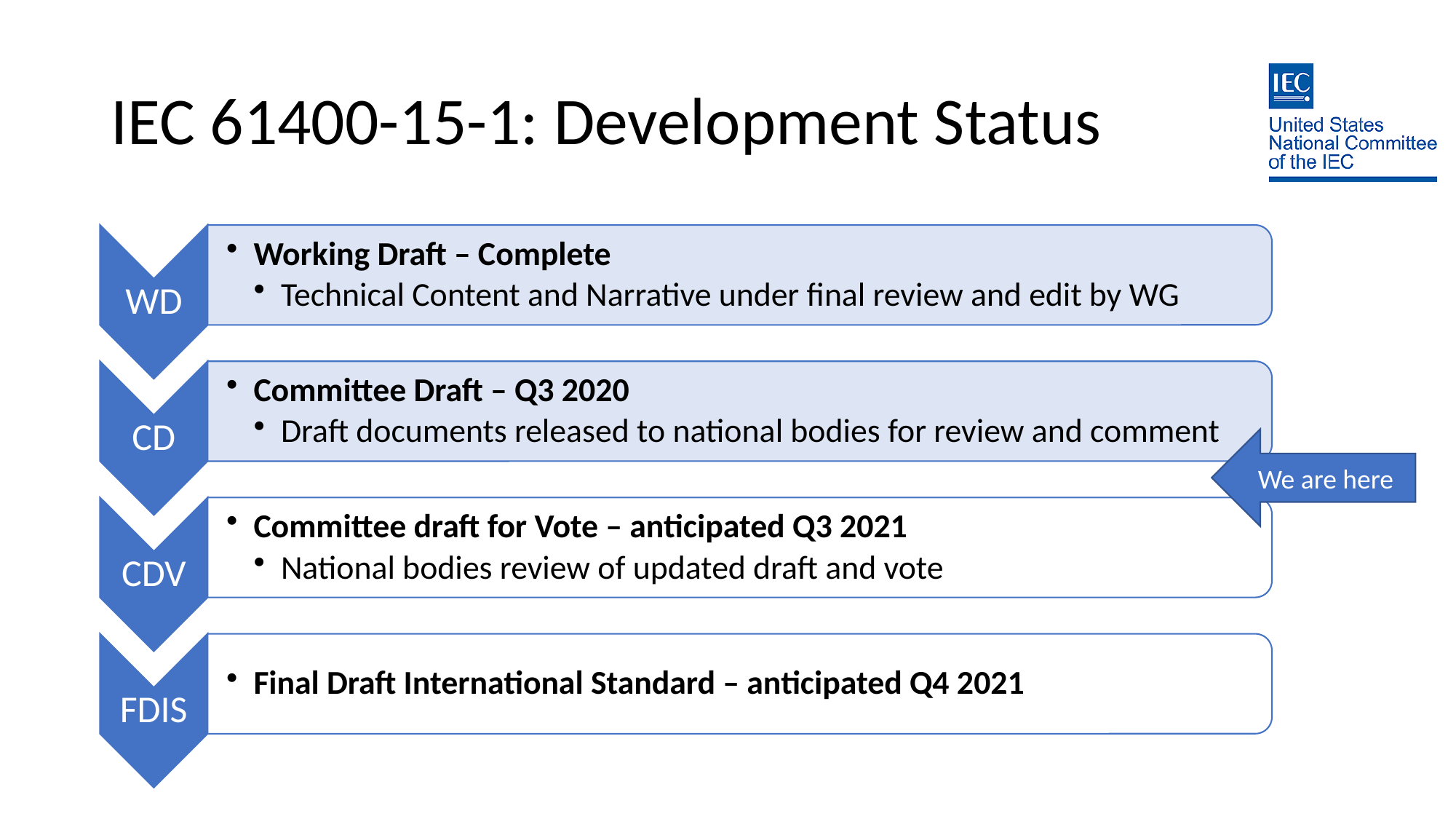

# IEC 61400-15-1: Development Status
WD
Working Draft – Complete
Technical Content and Narrative under final review and edit by WG
CD
Committee Draft – Q3 2020
Draft documents released to national bodies for review and comment
CDV
Committee draft for Vote – anticipated Q3 2021
National bodies review of updated draft and vote
FDIS
Final Draft International Standard – anticipated Q4 2021
We are here
29 September 2020
11